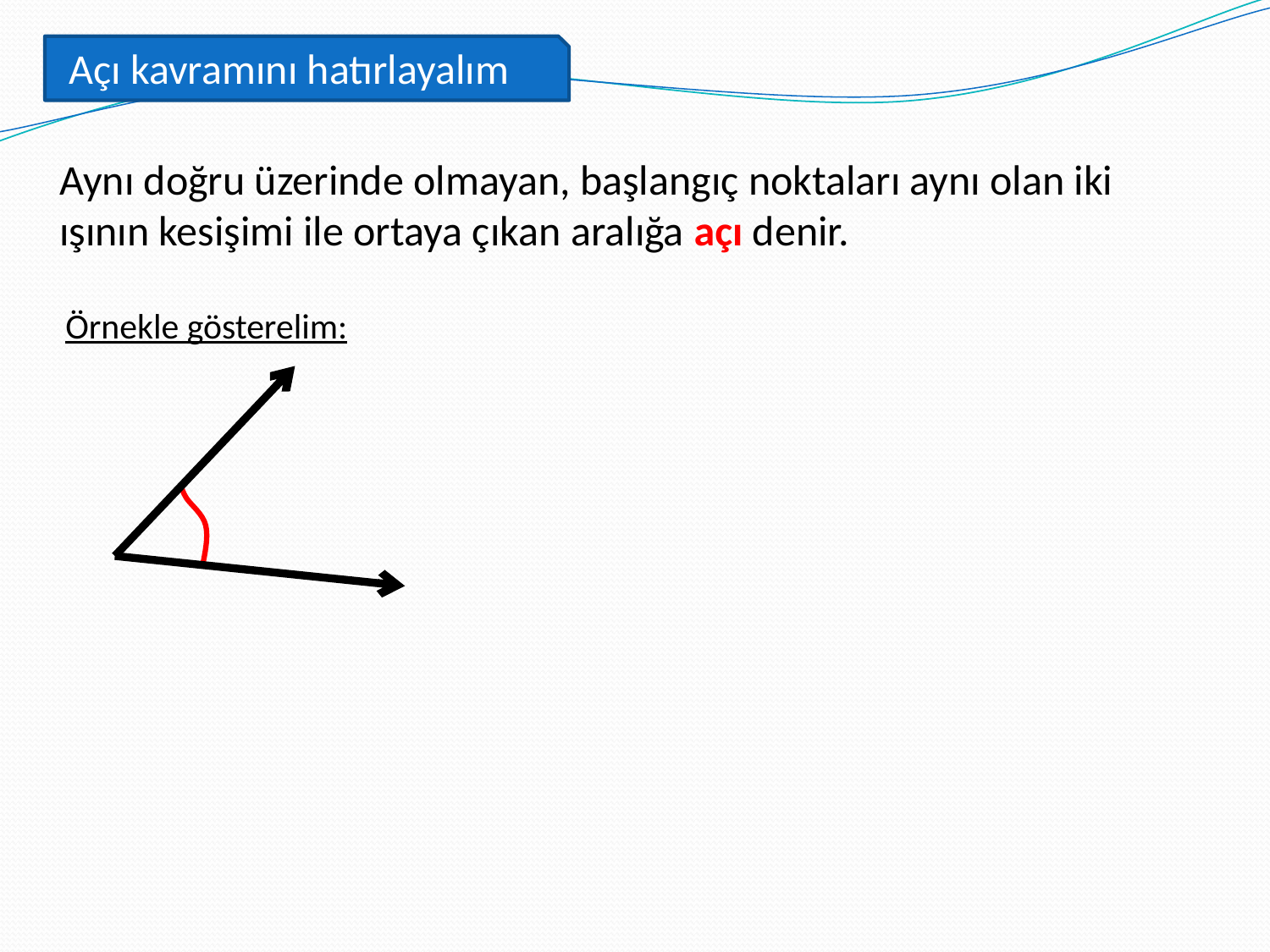

Açı kavramını hatırlayalım
Aynı doğru üzerinde olmayan, başlangıç noktaları aynı olan iki ışının kesişimi ile ortaya çıkan aralığa açı denir.
Örnekle gösterelim: